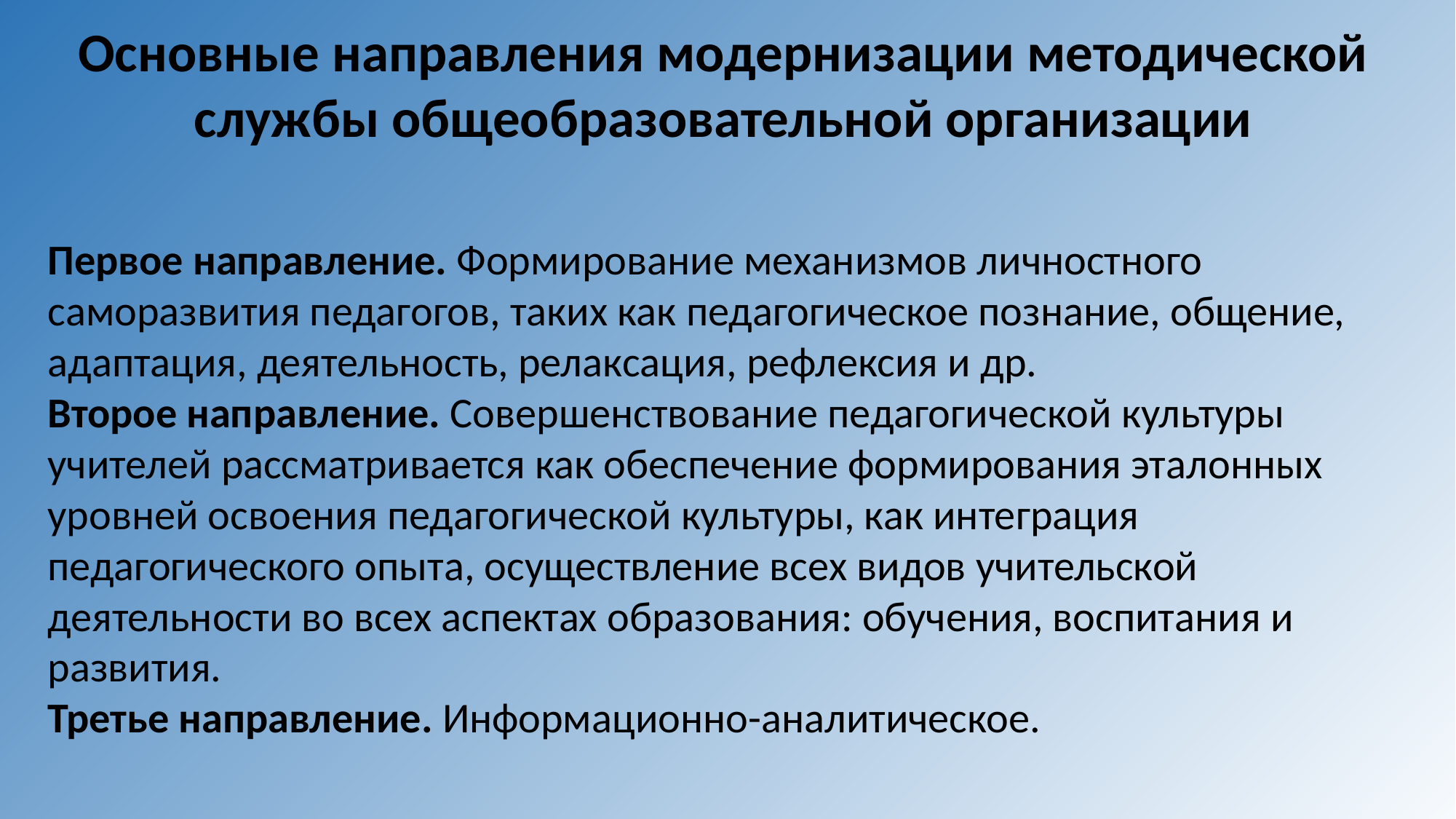

Основные направления модернизации методической службы общеобразовательной организации
Первое направление. Формирование механизмов личностного саморазвития педагогов, таких как педагогическое познание, общение, адаптация, деятельность, релаксация, рефлексия и др.
Второе направление. Совершенствование педагогической культуры учителей рассматривается как обеспечение формирования эталонных уровней освоения педагогической культуры, как интеграция педагогического опыта, осуществление всех видов учительской деятельности во всех аспектах образования: обучения, воспитания и развития.
Третье направление. Информационно-аналитическое.